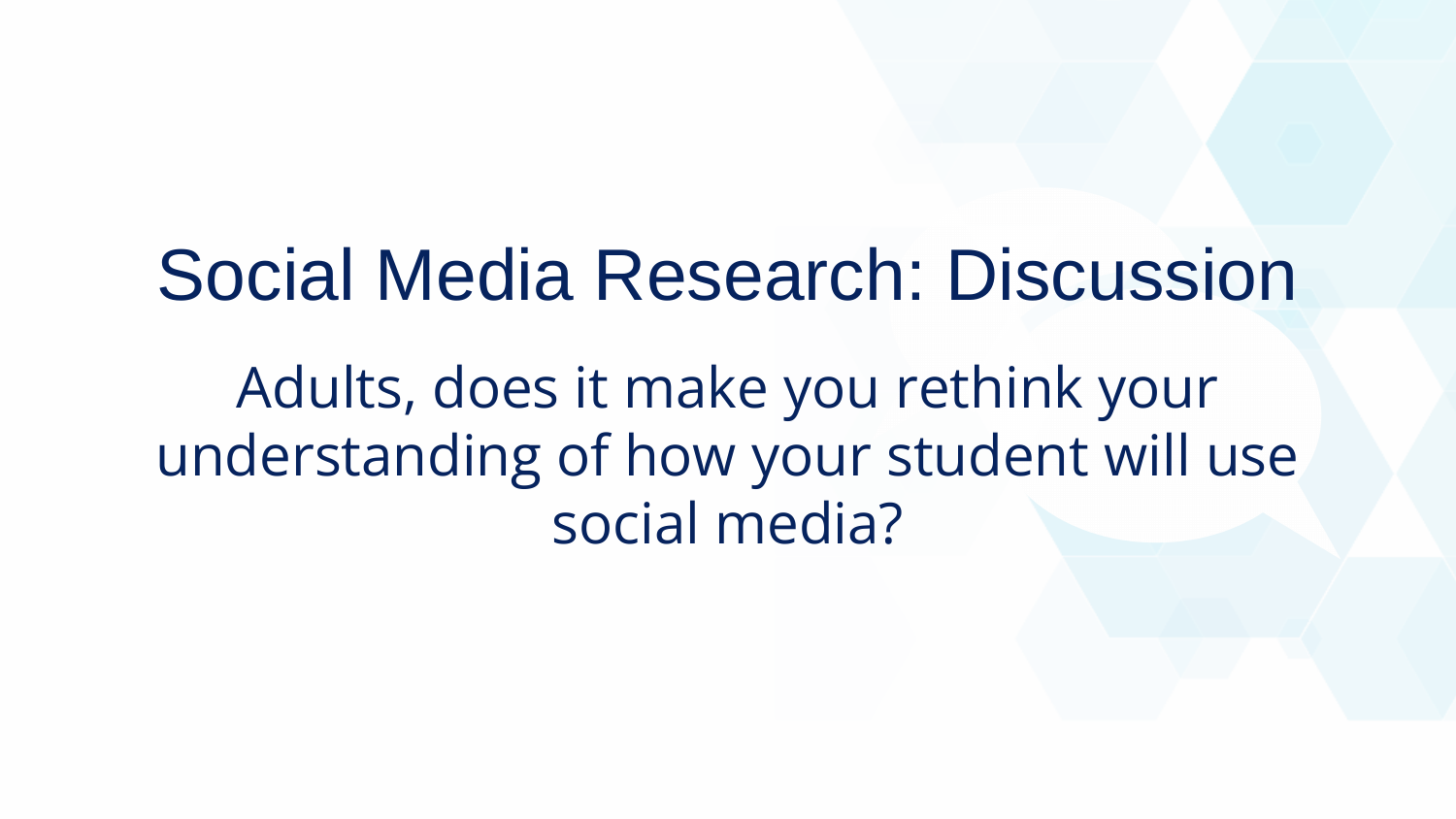

Social Media Research: Discussion
Adults, does it make you rethink your understanding of how your student will use social media?